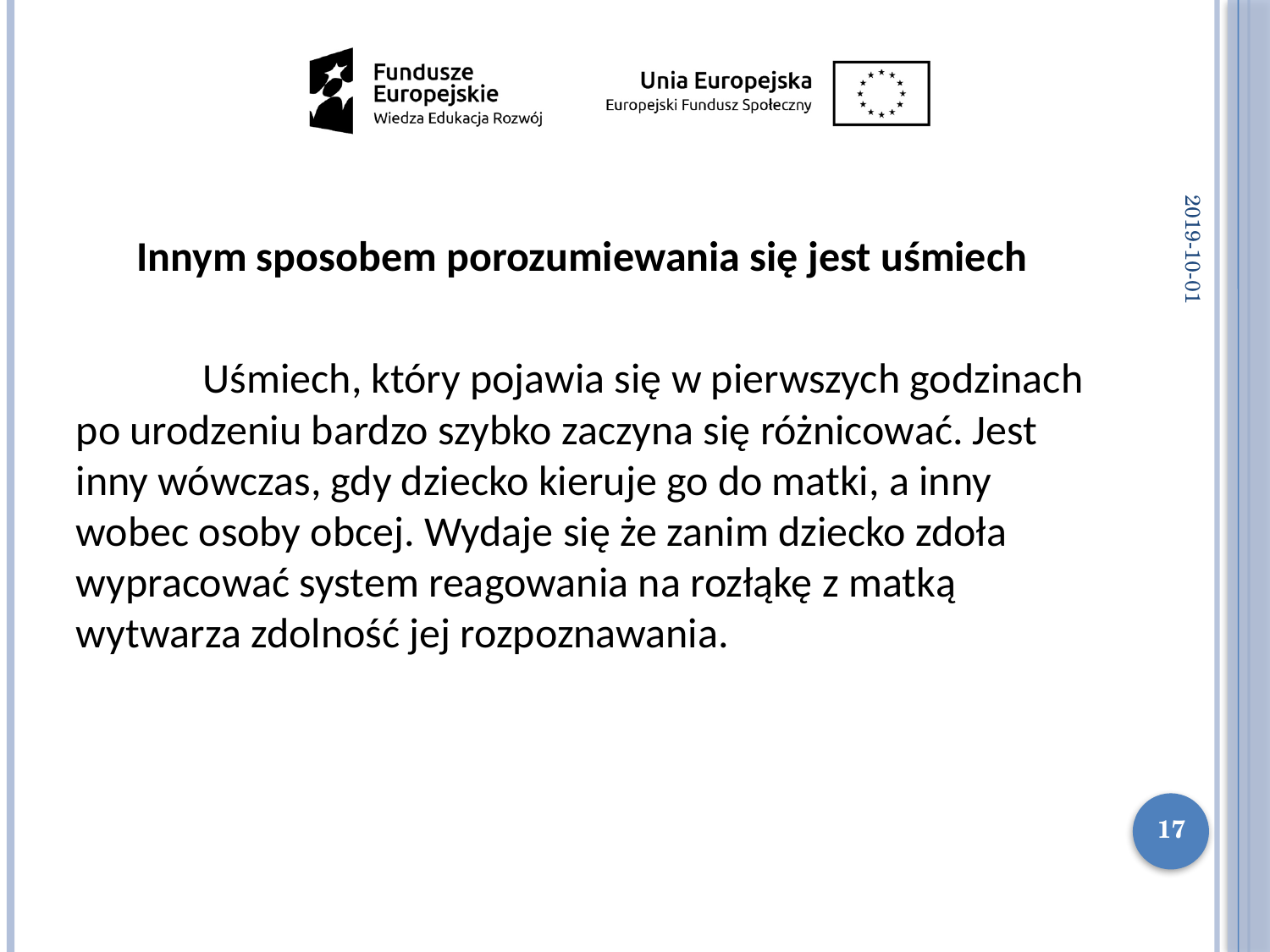

2019-10-01
Innym sposobem porozumiewania się jest uśmiech

	Uśmiech, który pojawia się w pierwszych godzinach po urodzeniu bardzo szybko zaczyna się różnicować. Jest inny wówczas, gdy dziecko kieruje go do matki, a inny wobec osoby obcej. Wydaje się że zanim dziecko zdoła wypracować system reagowania na rozłąkę z matką wytwarza zdolność jej rozpoznawania.
17